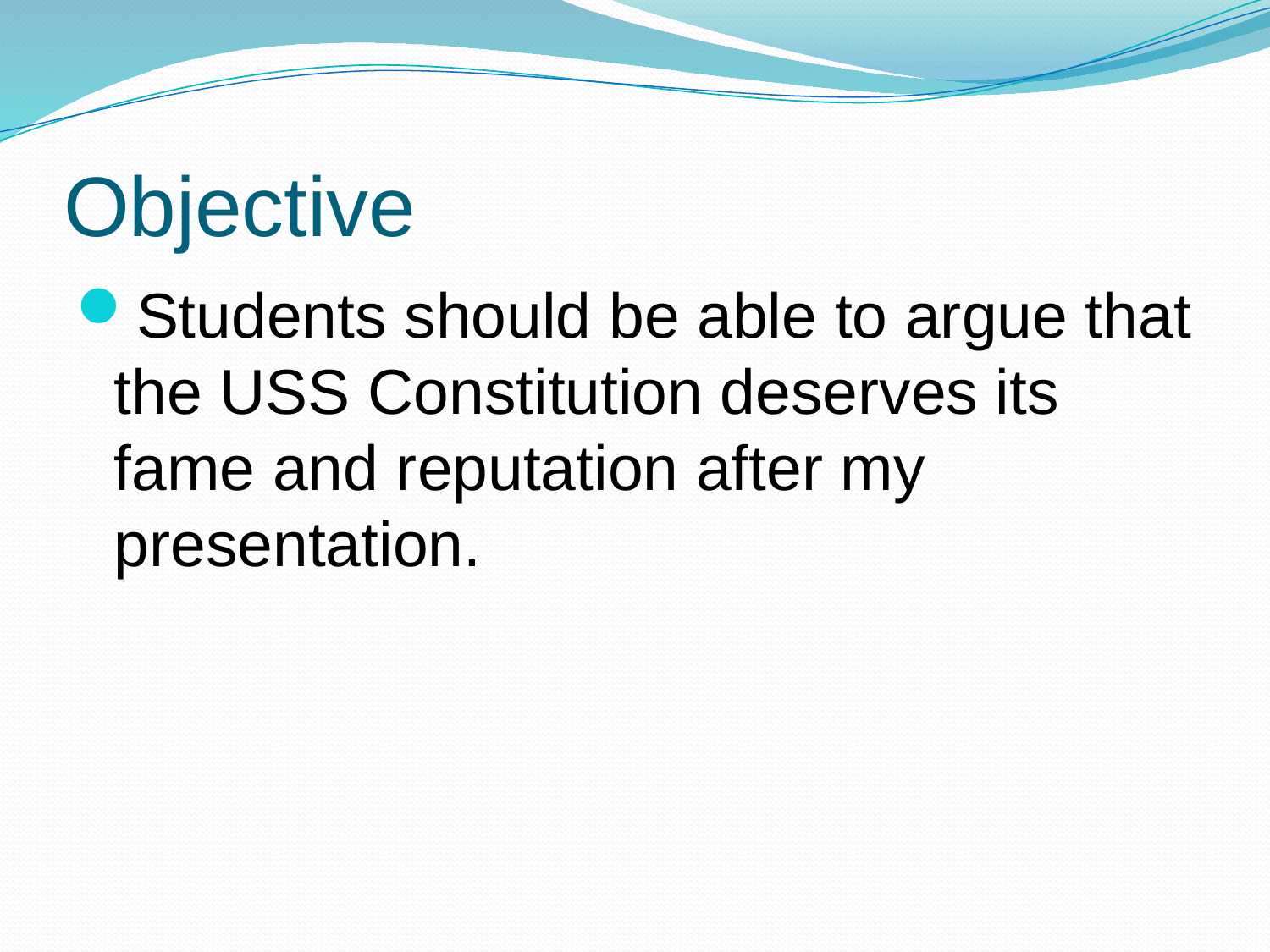

# Objective
Students should be able to argue that the USS Constitution deserves its fame and reputation after my presentation.